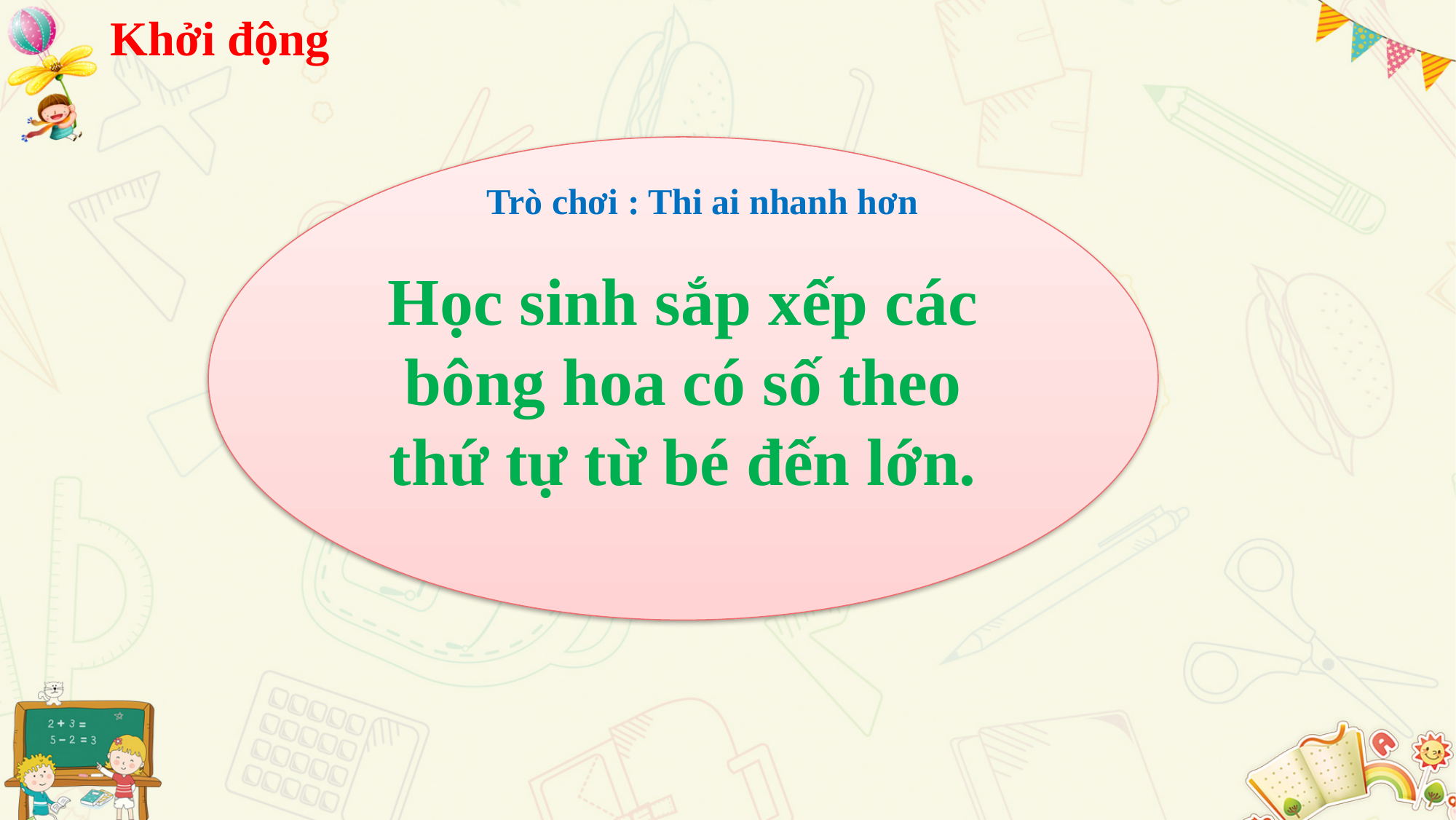

Khởi động
Học sinh sắp xếp các bông hoa có số theo thứ tự từ bé đến lớn.
Trò chơi : Thi ai nhanh hơn